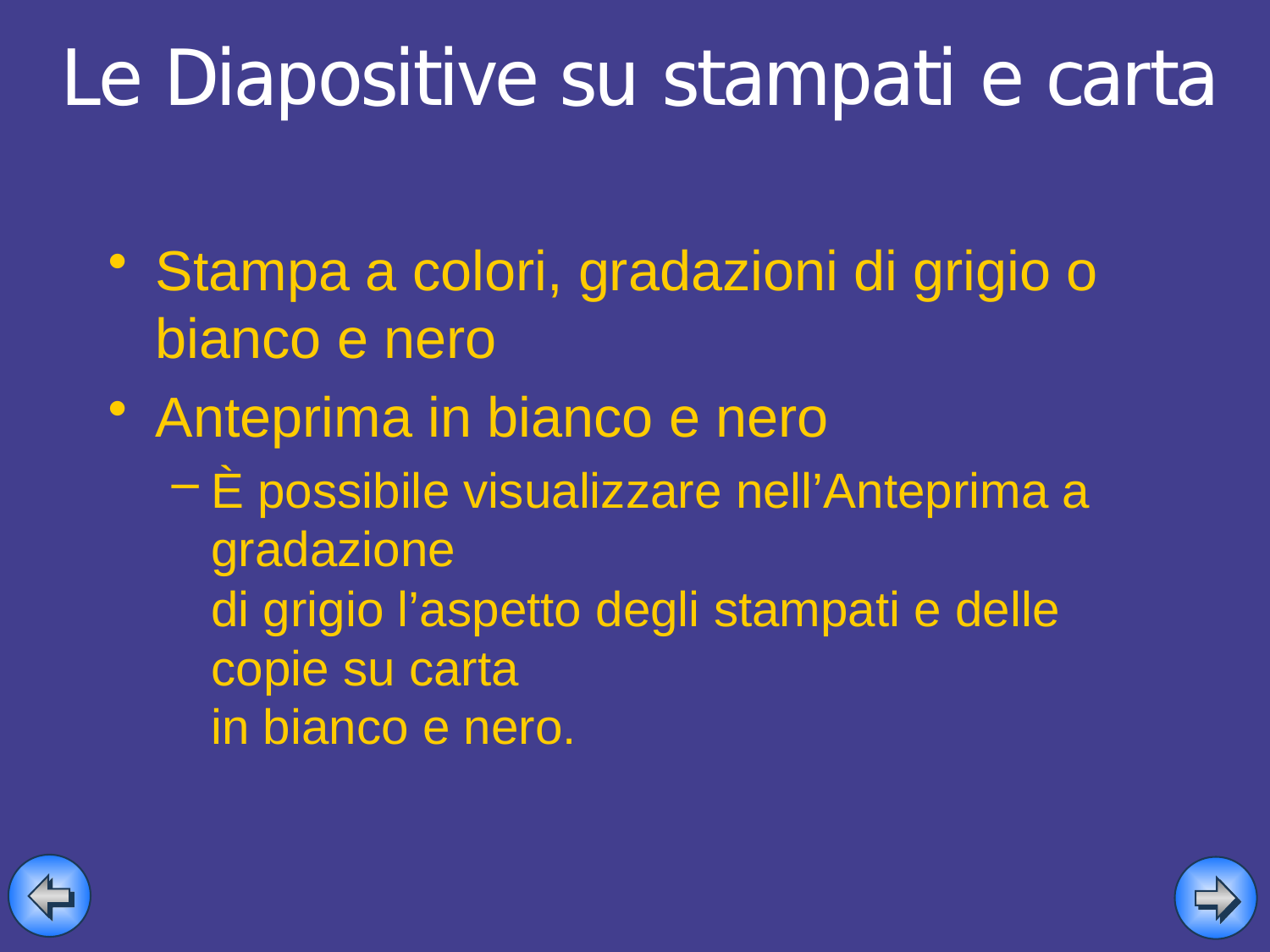

# Le Diapositive su stampati e carta
Stampa a colori, gradazioni di grigio o bianco e nero
Anteprima in bianco e nero
È possibile visualizzare nell’Anteprima a gradazione
di grigio l’aspetto degli stampati e delle copie su carta
in bianco e nero.